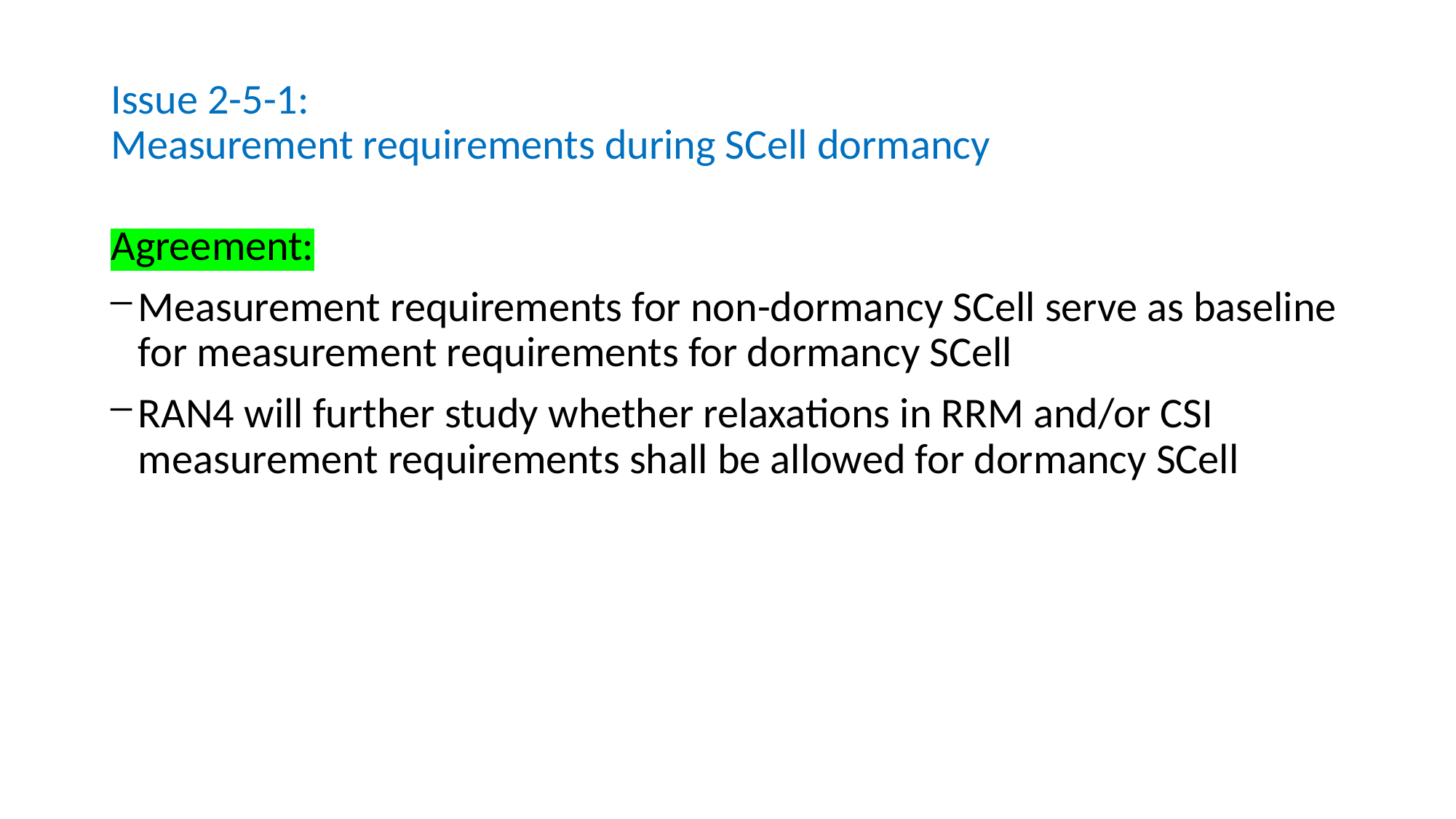

# Issue 2-5-1: Measurement requirements during SCell dormancy
Agreement:
Measurement requirements for non-dormancy SCell serve as baseline for measurement requirements for dormancy SCell
RAN4 will further study whether relaxations in RRM and/or CSI measurement requirements shall be allowed for dormancy SCell